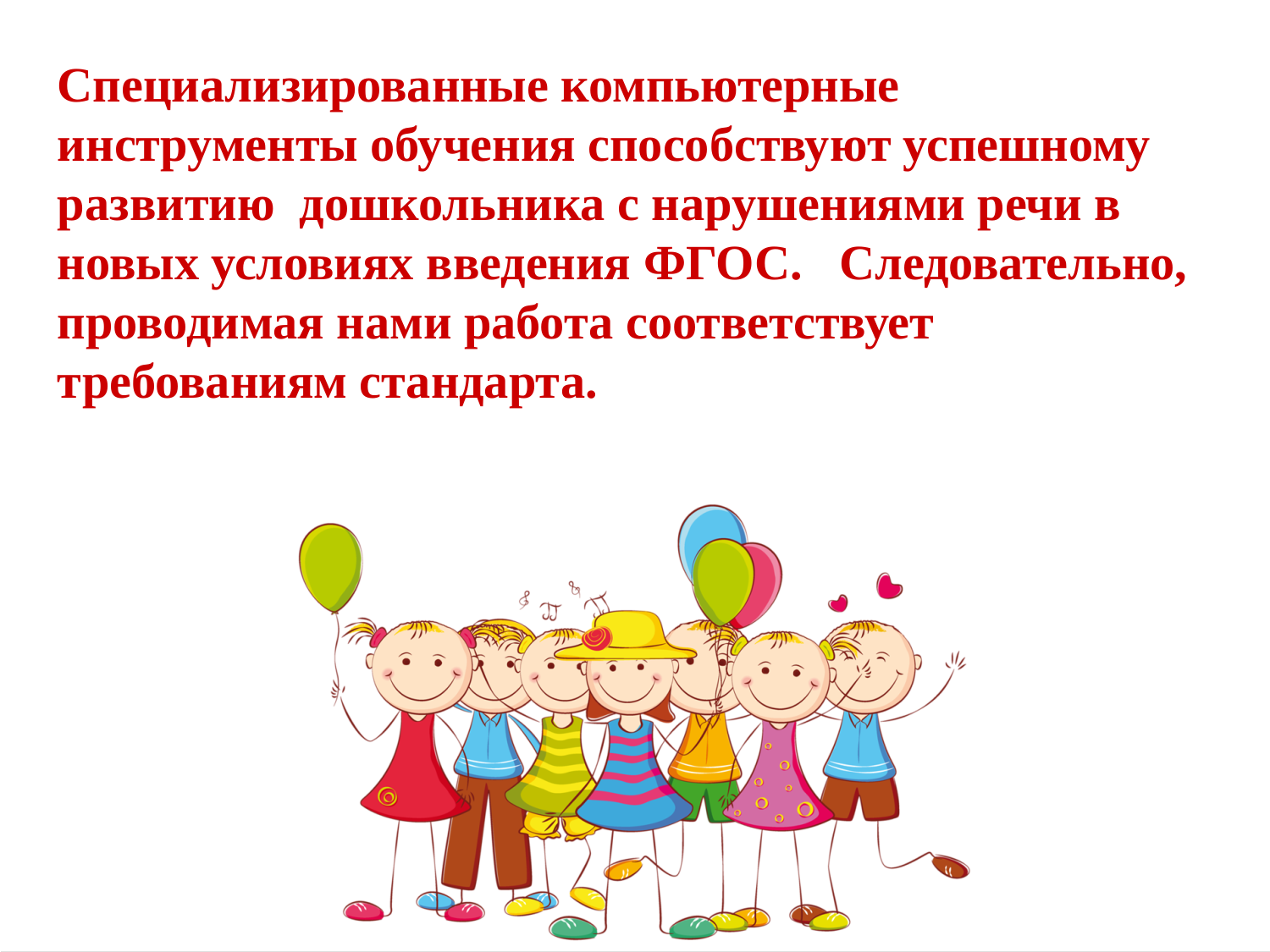

Специализированные компьютерные инструменты обучения способствуют успешному  развитию  дошкольника с нарушениями речи в новых условиях введения ФГОС.   Следовательно, проводимая нами работа соответствует требованиям стандарта.